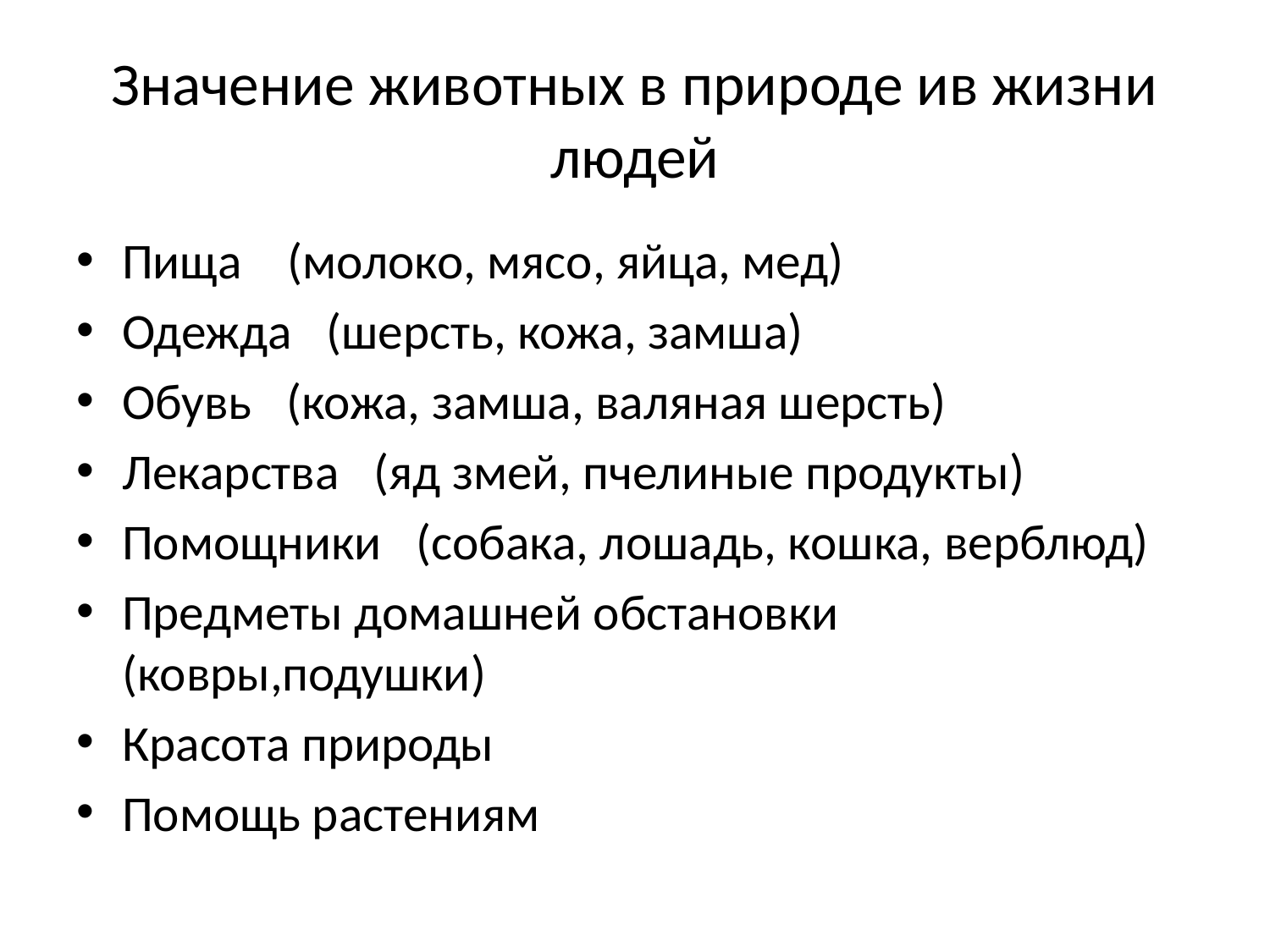

# Значение животных в природе ив жизни людей
Пища    (молоко, мясо, яйца, мед)
Одежда   (шерсть, кожа, замша)
Обувь   (кожа, замша, валяная шерсть)
Лекарства   (яд змей, пчелиные продукты)
Помощники   (собака, лошадь, кошка, верблюд)
Предметы домашней обстановки  (ковры,подушки)
Красота природы
Помощь растениям